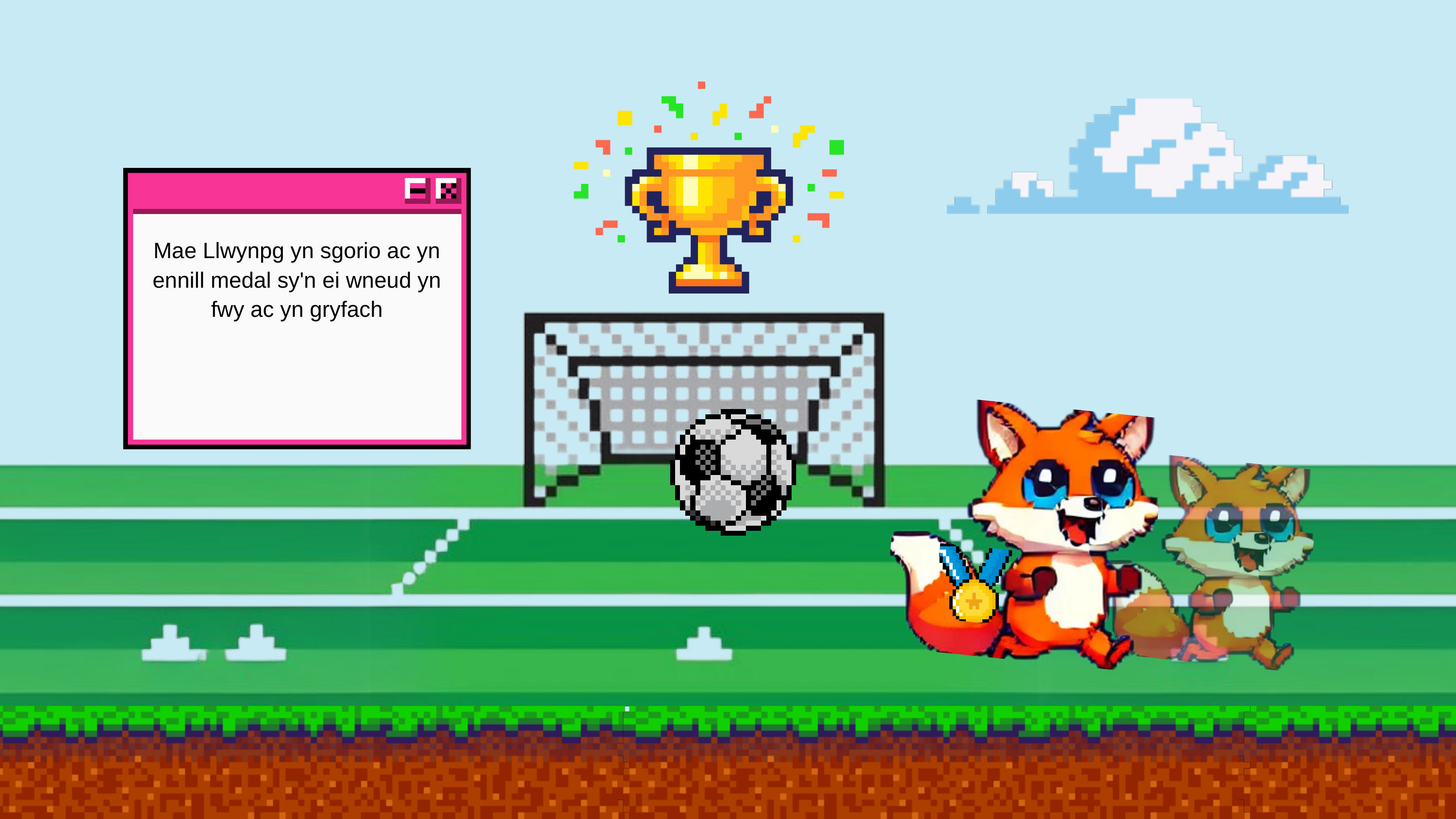

Mae Llwynpg yn sgorio ac yn ennill medal sy'n ei wneud yn fwy ac yn gryfach